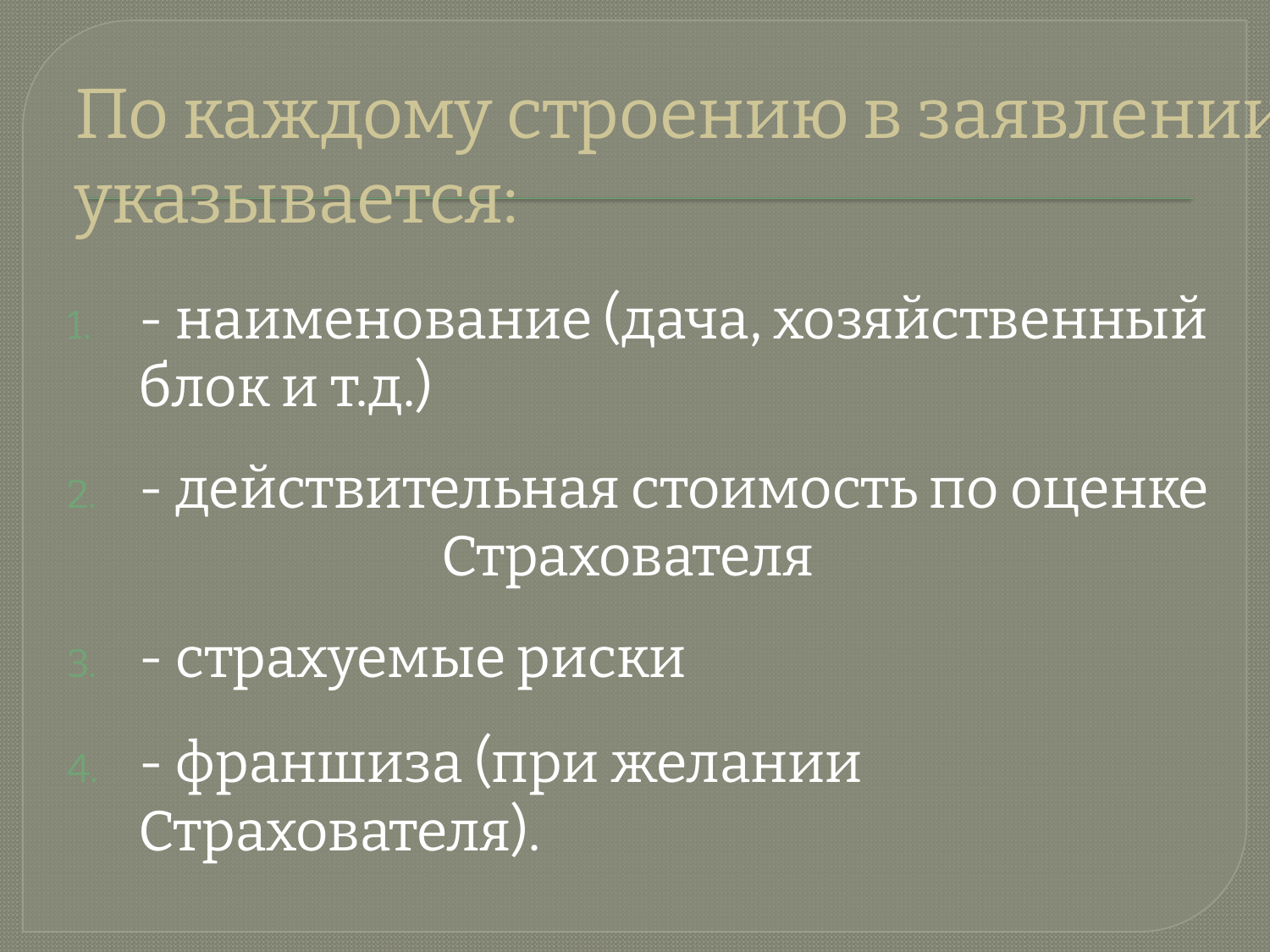

# По каждому строению в заявлении указывается:
- наименование (дача, хозяйственный блок и т.д.)

- действительная стоимость по оценке                            Страхователя

- страхуемые риски

- франшиза (при желании Страхователя).